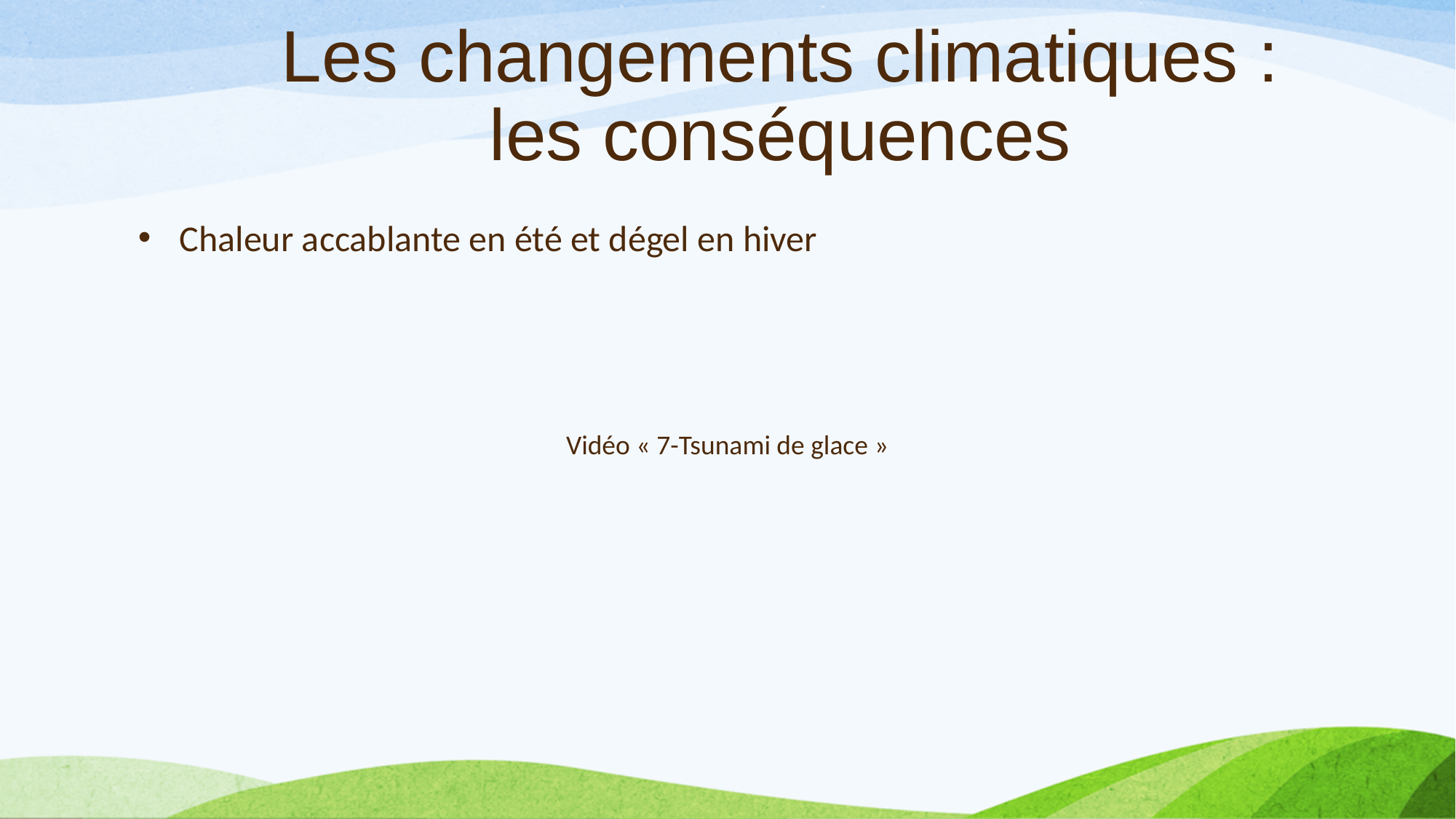

# Les changements climatiques : les conséquences
Chaleur accablante en été et dégel en hiver

Vidéo « 7-Tsunami de glace »